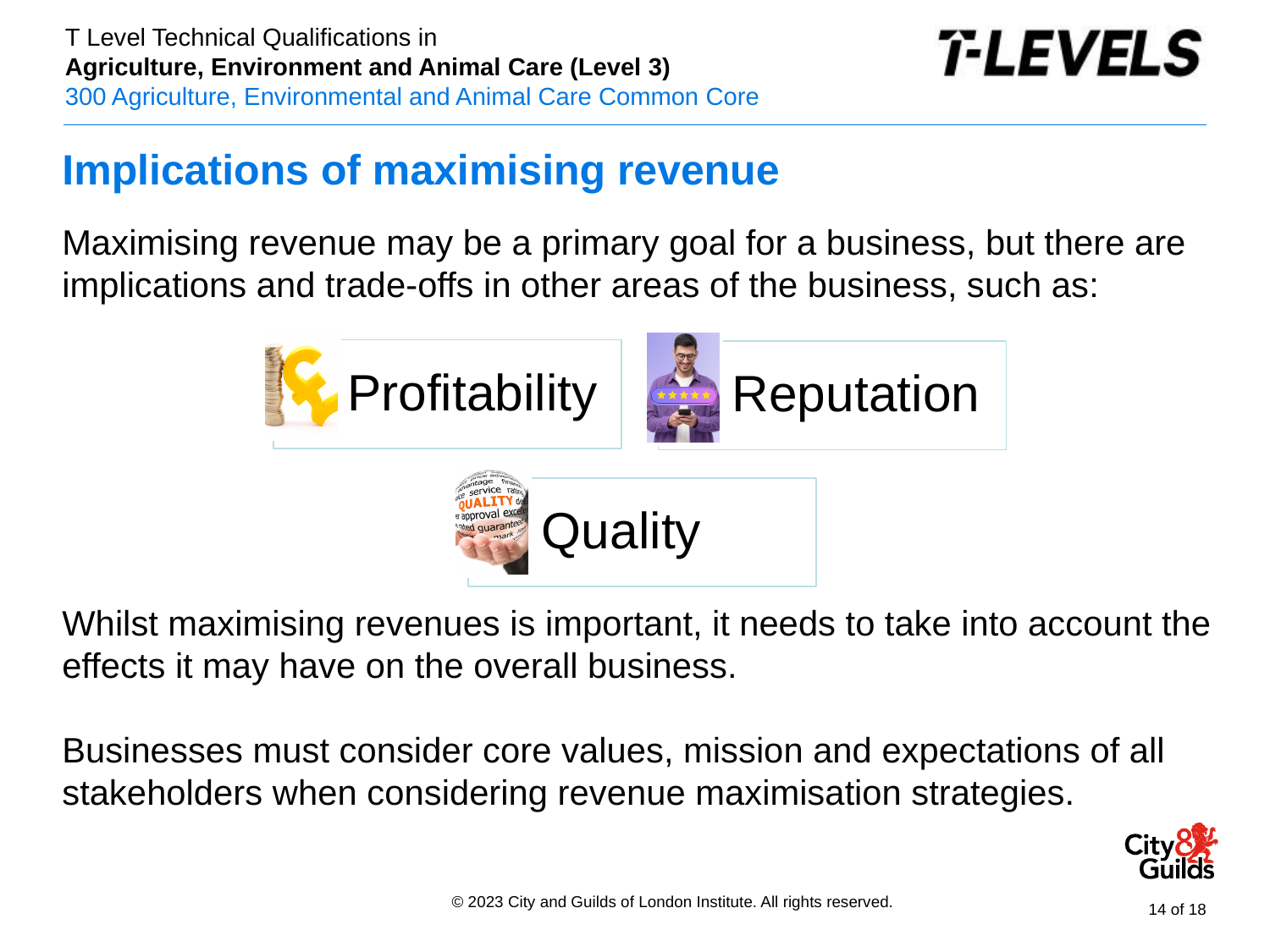

# Implications of maximising revenue
Maximising revenue may be a primary goal for a business, but there are implications and trade-offs in other areas of the business, such as:

Whilst maximising revenues is important, it needs to take into account the effects it may have on the overall business.

Businesses must consider core values, mission and expectations of all stakeholders when considering revenue maximisation strategies.

Profitability
Reputation
Quality